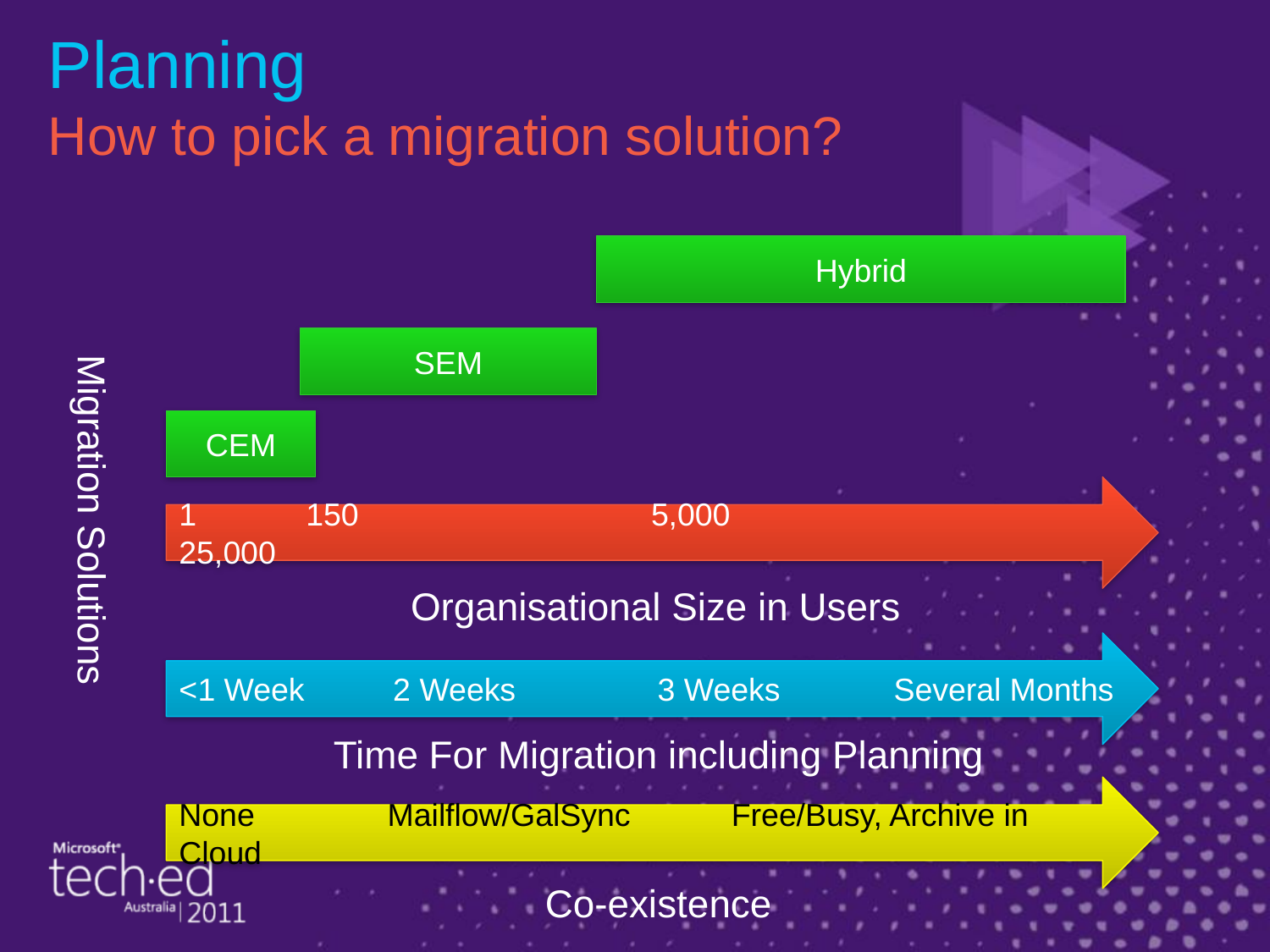

# Planning How to pick a migration solution?
Hybrid
SEM
CEM
1     	150                                 5,000                                   25,000
Migration Solutions
Organisational Size in Users
<1 Week          2 Weeks                3 Weeks 	         Several Months
Time For Migration including Planning
None               Mailflow/GalSync 	     Free/Busy, Archive in Cloud
Co-existence